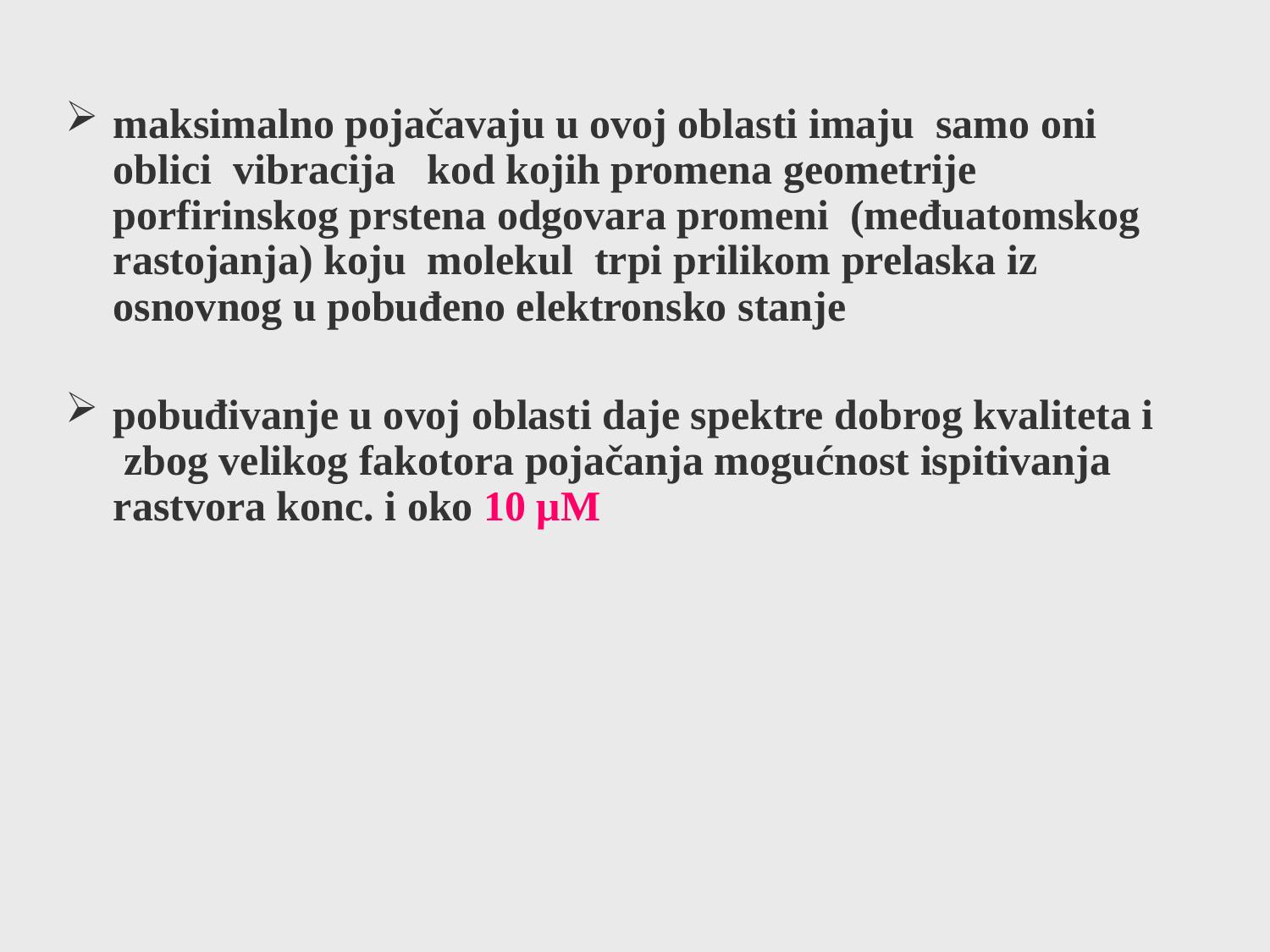

maksimalno pojačavaju u ovoj oblasti imaju  samo oni   oblici  vibracija   kod kojih promena geometrije   porfirinskog prstena odgovara promeni  (međuatomskog    rastojanja) koju  molekul  trpi prilikom prelaska iz   osnovnog u pobuđeno elektronsko stanje

pobuđivanje u ovoj oblasti daje spektre dobrog kvaliteta i    zbog velikog fakotora pojačanja mogućnost ispitivanja    rastvora konc. i oko 10 μM